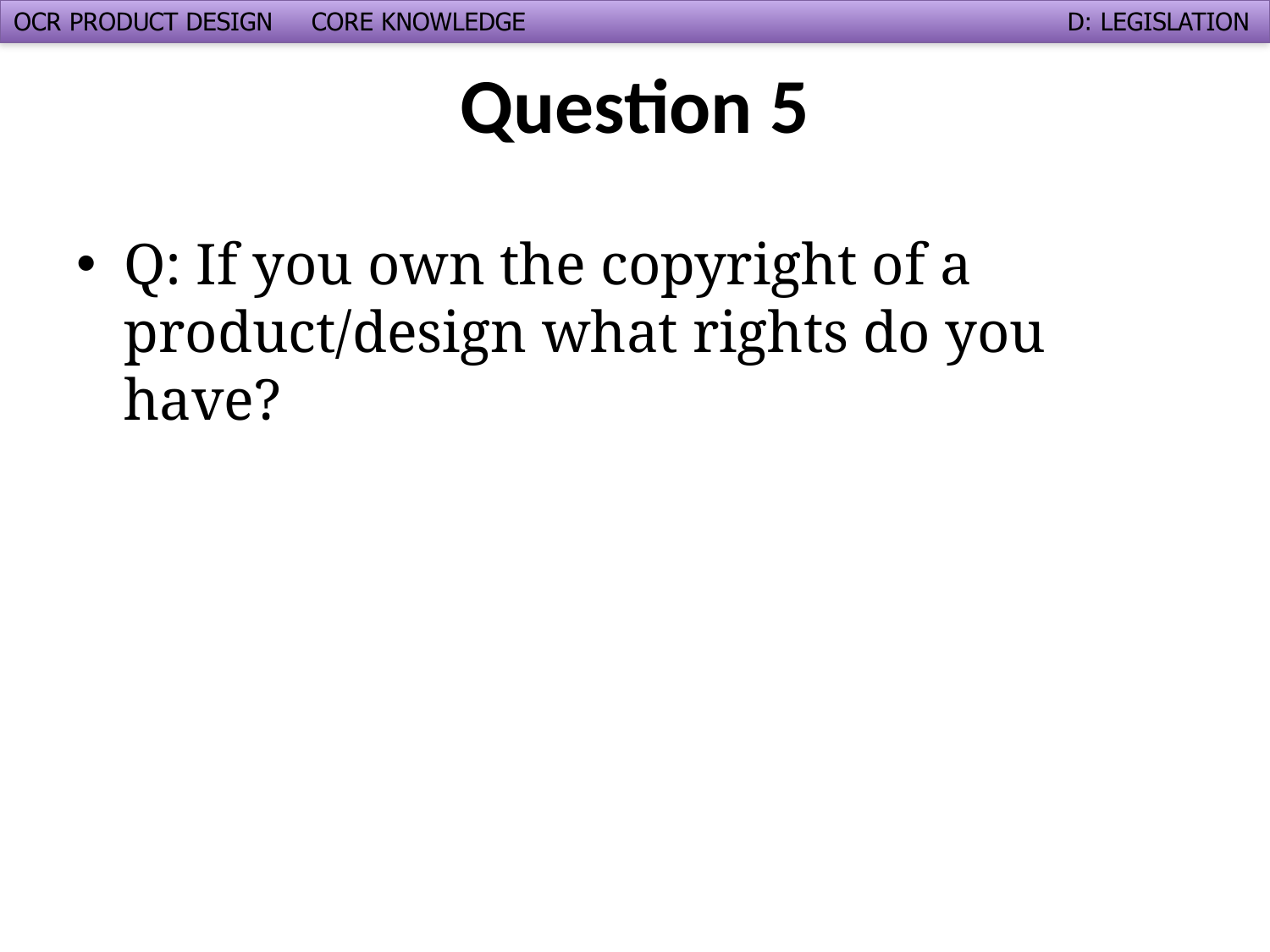

# Question 5
Q: If you own the copyright of a product/design what rights do you have?